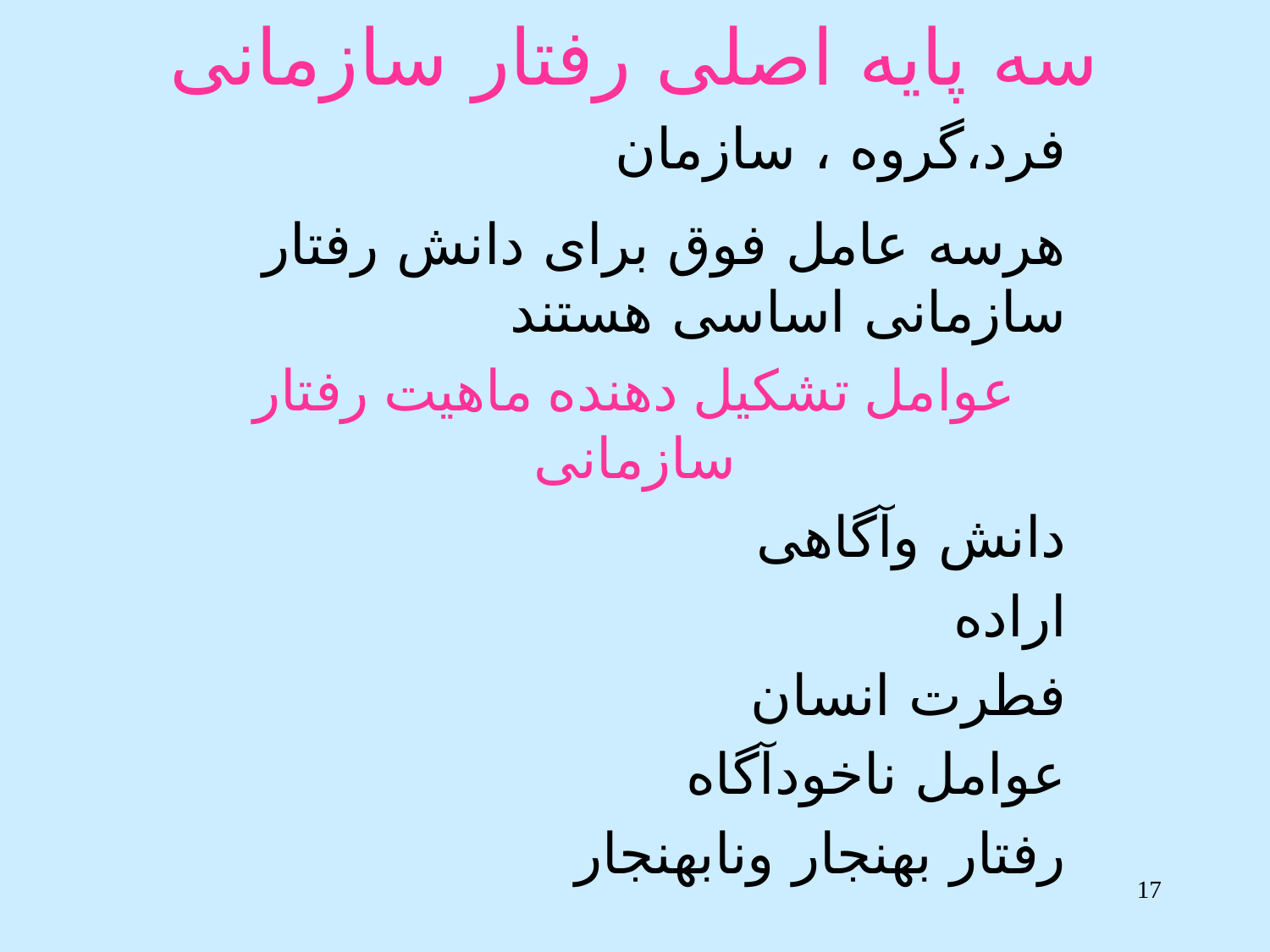

# سه پایه اصلی رفتار سازمانی
فرد،گروه ، سازمان
هرسه عامل فوق برای دانش رفتار سازمانی اساسی هستند
عوامل تشکیل دهنده ماهیت رفتار سازمانی
دانش وآگاهی
اراده
فطرت انسان
عوامل ناخودآگاه
رفتار بهنجار ونابهنجار

17